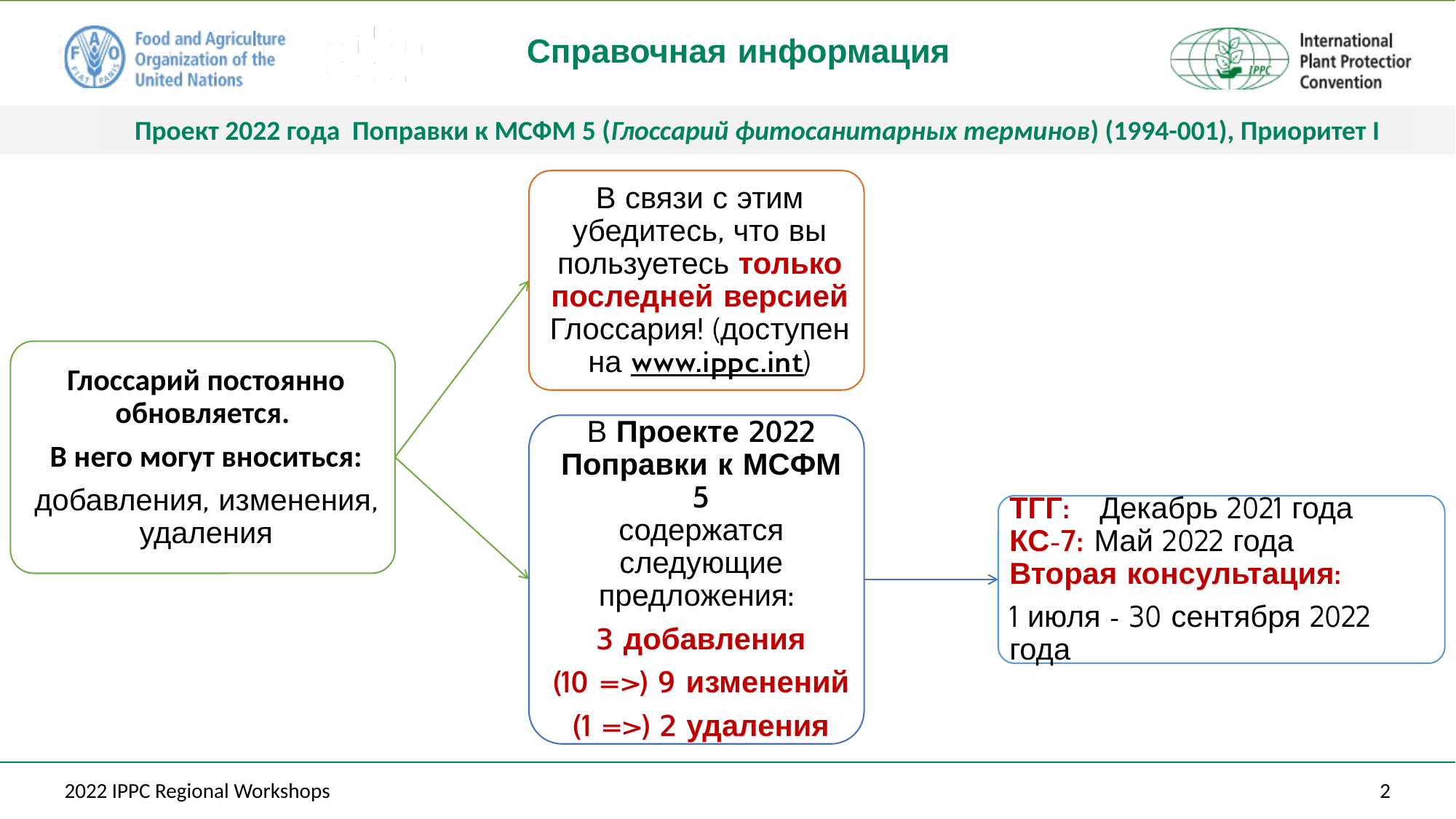

# Справочная информация
Проект 2022 года  Поправки к МСФМ 5 (Глоссарий фитосанитарных терминов) (1994-001), Приоритет I
Глоссарий постоянно обновляется.
В него могут вноситься:
добавления, изменения, удаления

В связи с этим убедитесь, что вы пользуетесь только последней версией Глоссария! (доступен на www.ippc.int)

В Проекте 2022 Поправки к МСФМ 5
содержатся следующие предложения:
3 добавления
(10 =>) 9 изменений
(1 =>) 2 удаления

ТГГ:   Декабрь 2021 года
КС-7: Май 2022 года
Вторая консультация:
1 июля - 30 сентября 2022 года